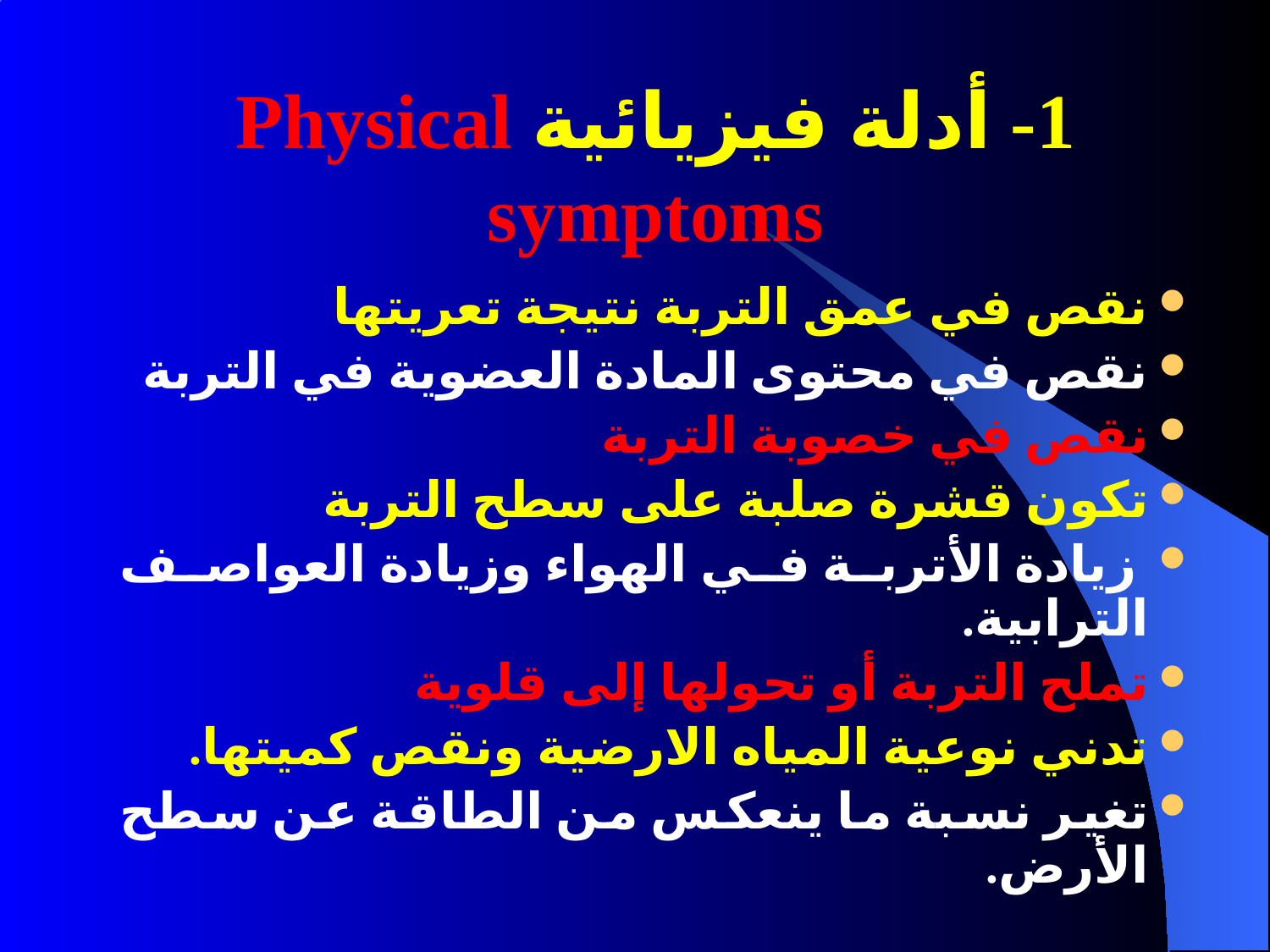

# 1- أدلة فيزيائية Physical symptoms
نقص في عمق التربة نتيجة تعريتها
نقص في محتوى المادة العضوية في التربة
نقص في خصوبة التربة
تكون قشرة صلبة على سطح التربة
 زيادة الأتربة في الهواء وزيادة العواصف الترابية.
تملح التربة أو تحولها إلى قلوية
تدني نوعية المياه الارضية ونقص كميتها.
تغير نسبة ما ينعكس من الطاقة عن سطح الأرض.